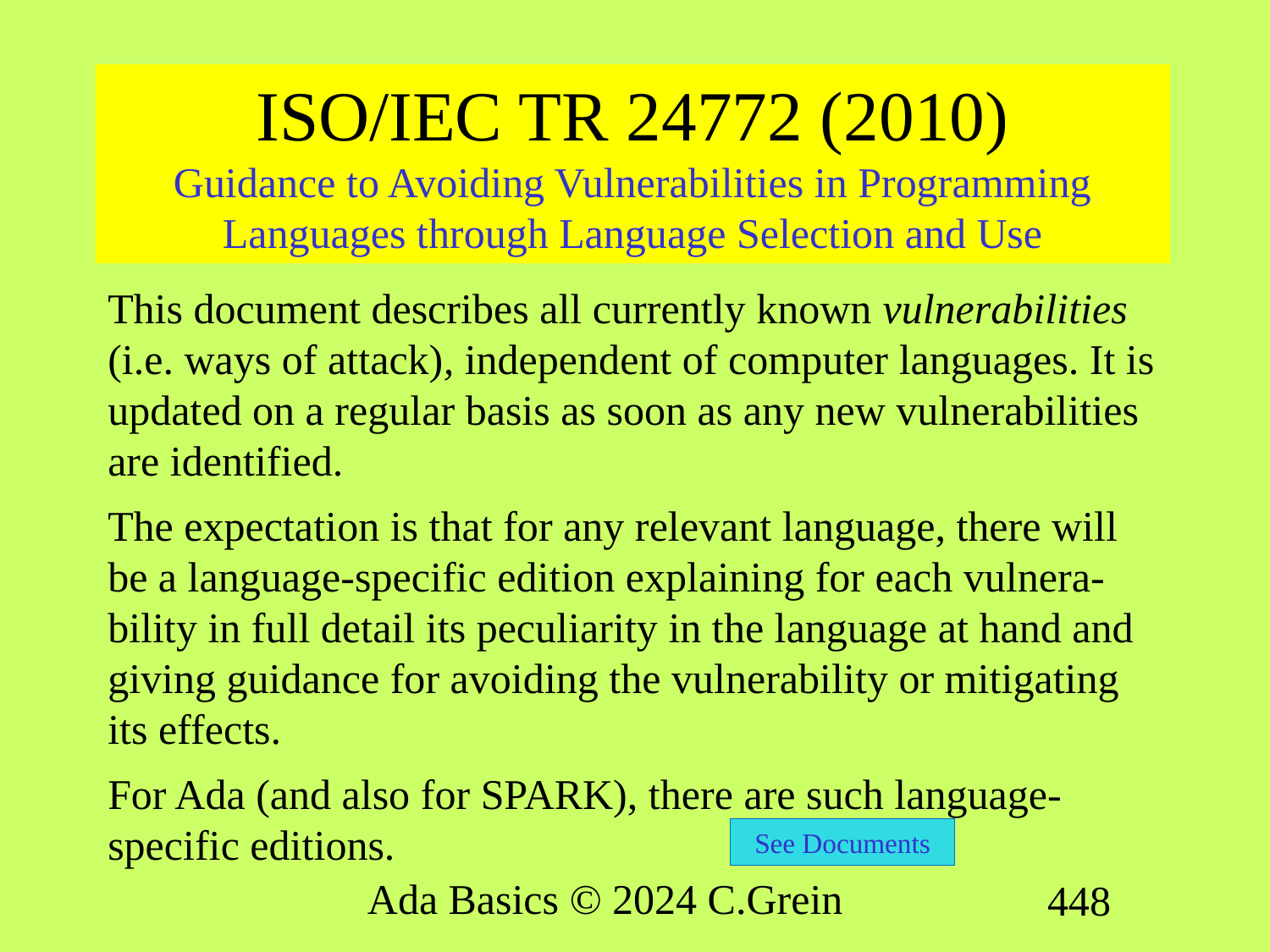

# ISO/IEC TR 24772 (2010) Guidance to Avoiding Vulnerabilities in Programming Languages through Language Selection and Use
This document describes all currently known vulnerabilities (i.e. ways of attack), independent of computer languages. It is updated on a regular basis as soon as any new vulnerabilities are identified.
The expectation is that for any relevant language, there will be a language-specific edition explaining for each vulnera-bility in full detail its peculiarity in the language at hand and giving guidance for avoiding the vulnerability or mitigating its effects.
For Ada (and also for SPARK), there are such language-specific editions.
See Documents
Ada Basics © 2024 C.Grein
448